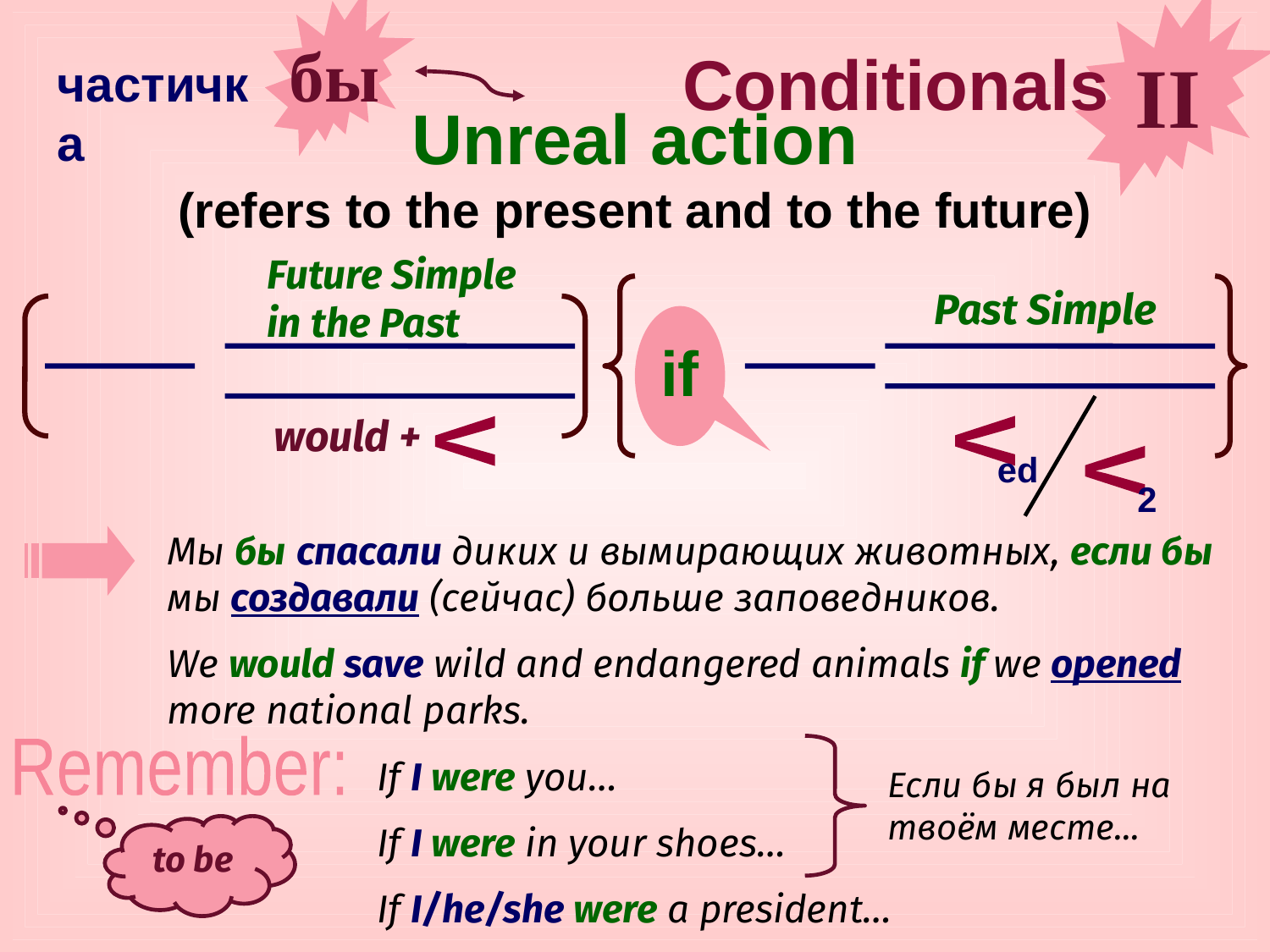

бы
II
Conditionals
частичка
# Unreal action (refers to the present and to the future)
Future Simple in the Past

Past Simple

if

would +
V
V
V
ed
2
Мы бы спасали диких и вымирающих животных, если бы мы создавали (сейчас) больше заповедников.
We would save wild and endangered animals if we opened more national parks.

Remember:

If I were you…
If I were in your shoes…
If I/he/she were a president…
Если бы я был на твоём месте...
to be